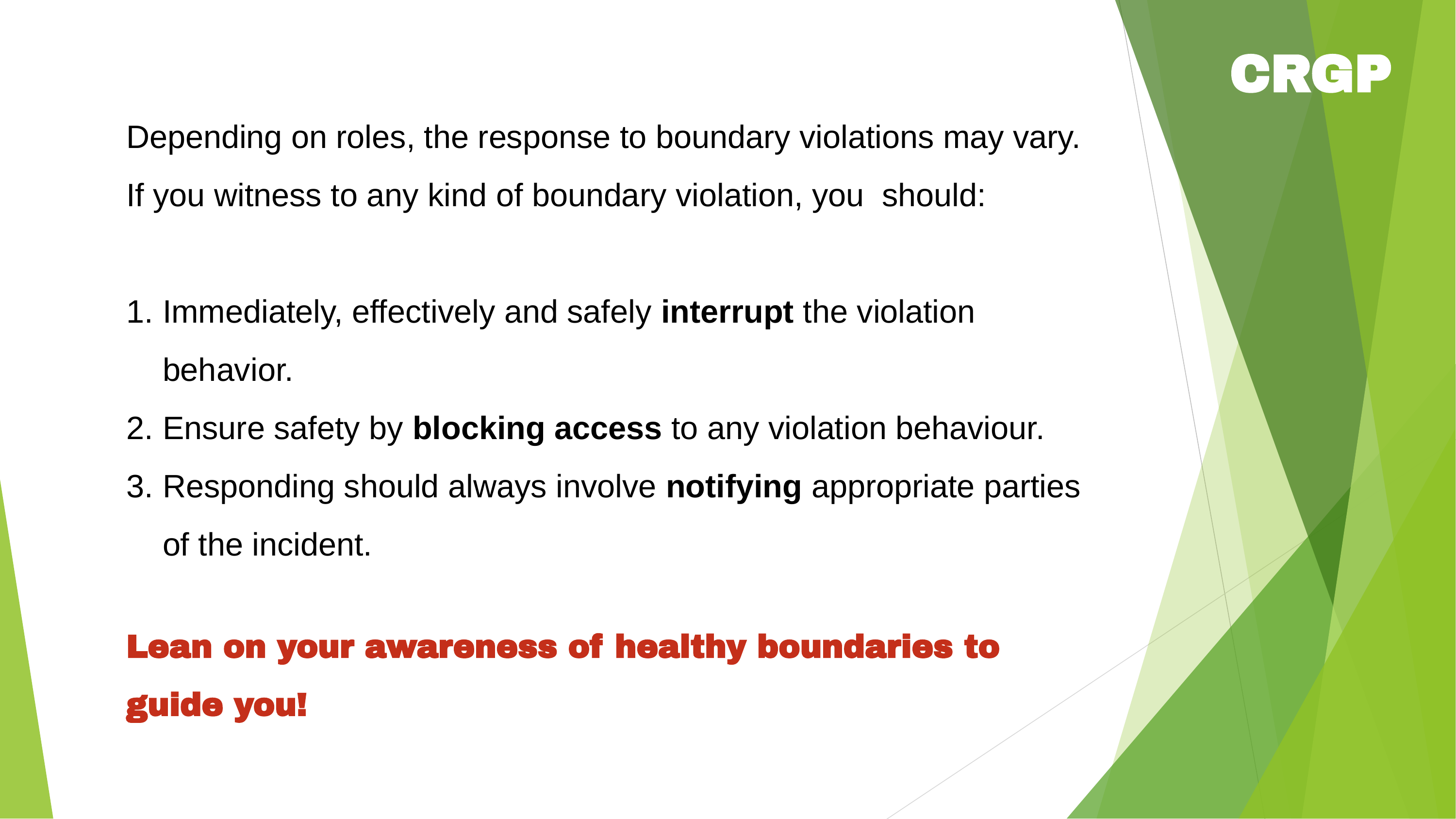

CRGP
Depending on roles, the response to boundary violations may vary. If you witness to any kind of boundary violation, you  should:

Immediately, effectively and safely interrupt the violation behavior.
Ensure safety by blocking access to any violation behaviour.
Responding should always involve notifying appropriate parties of the incident.

Lean on your awareness of healthy boundaries to guide you!